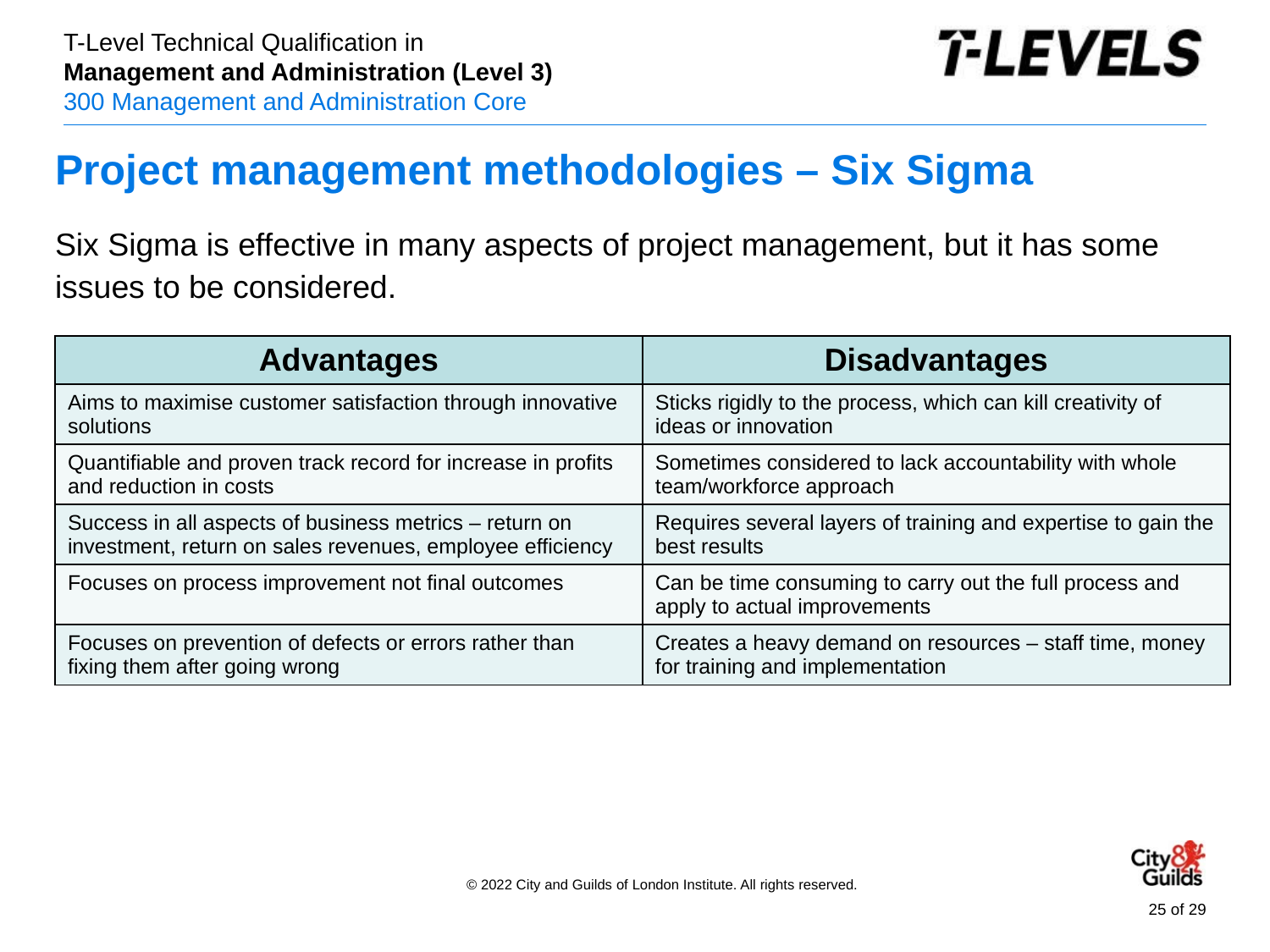

# Project management methodologies – Six Sigma
Six Sigma is effective in many aspects of project management, but it has some issues to be considered.

| Advantages | Disadvantages |
| --- | --- |
| Aims to maximise customer satisfaction through innovative solutions | Sticks rigidly to the process, which can kill creativity of ideas or innovation |
| Quantifiable and proven track record for increase in profits and reduction in costs | Sometimes considered to lack accountability with whole team/workforce approach |
| Success in all aspects of business metrics – return on investment, return on sales revenues, employee efficiency | Requires several layers of training and expertise to gain the best results |
| Focuses on process improvement not final outcomes | Can be time consuming to carry out the full process and apply to actual improvements |
| Focuses on prevention of defects or errors rather than fixing them after going wrong | Creates a heavy demand on resources – staff time, money for training and implementation |